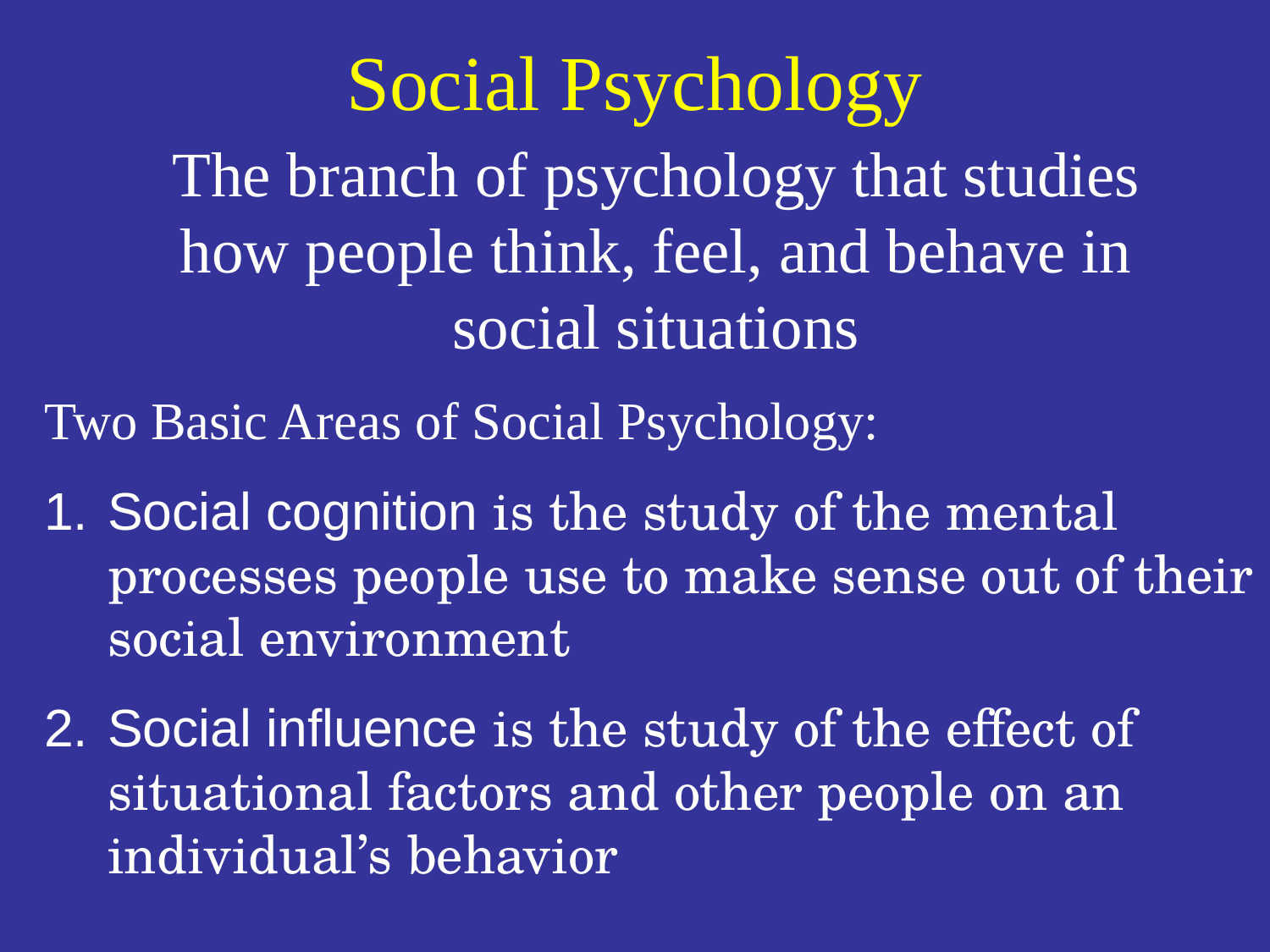

# Social Psychology
The branch of psychology that studies how people think, feel, and behave in social situations
Two Basic Areas of Social Psychology:
Social cognition is the study of the mental processes people use to make sense out of their social environment
Social influence is the study of the effect of situational factors and other people on an individual’s behavior